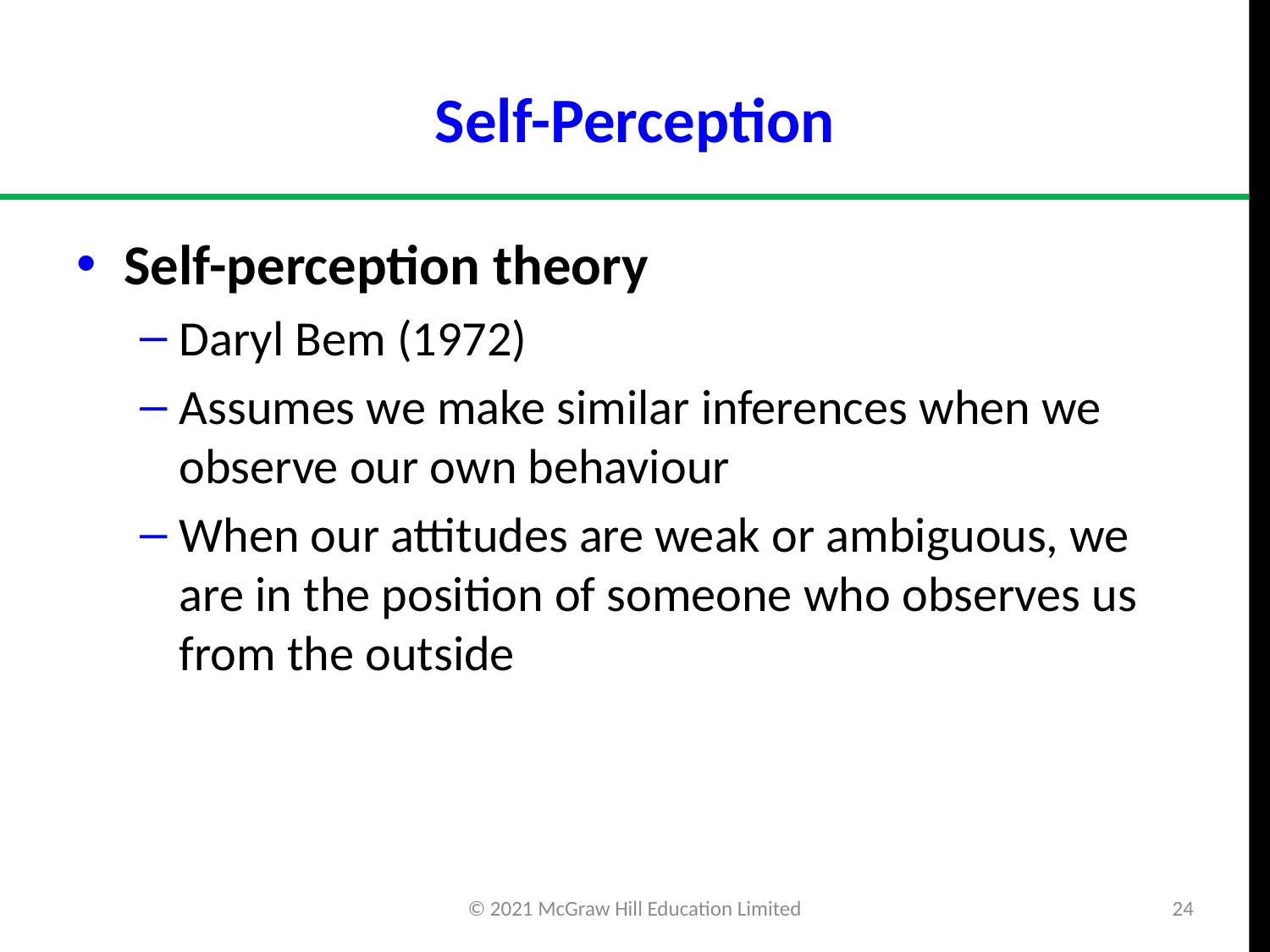

# Self-Perception
Self-perception theory
Daryl Bem (1972)
Assumes we make similar inferences when we observe our own behaviour
When our attitudes are weak or ambiguous, we are in the position of someone who observes us from the outside

© 2021 McGraw Hill Education Limited
24